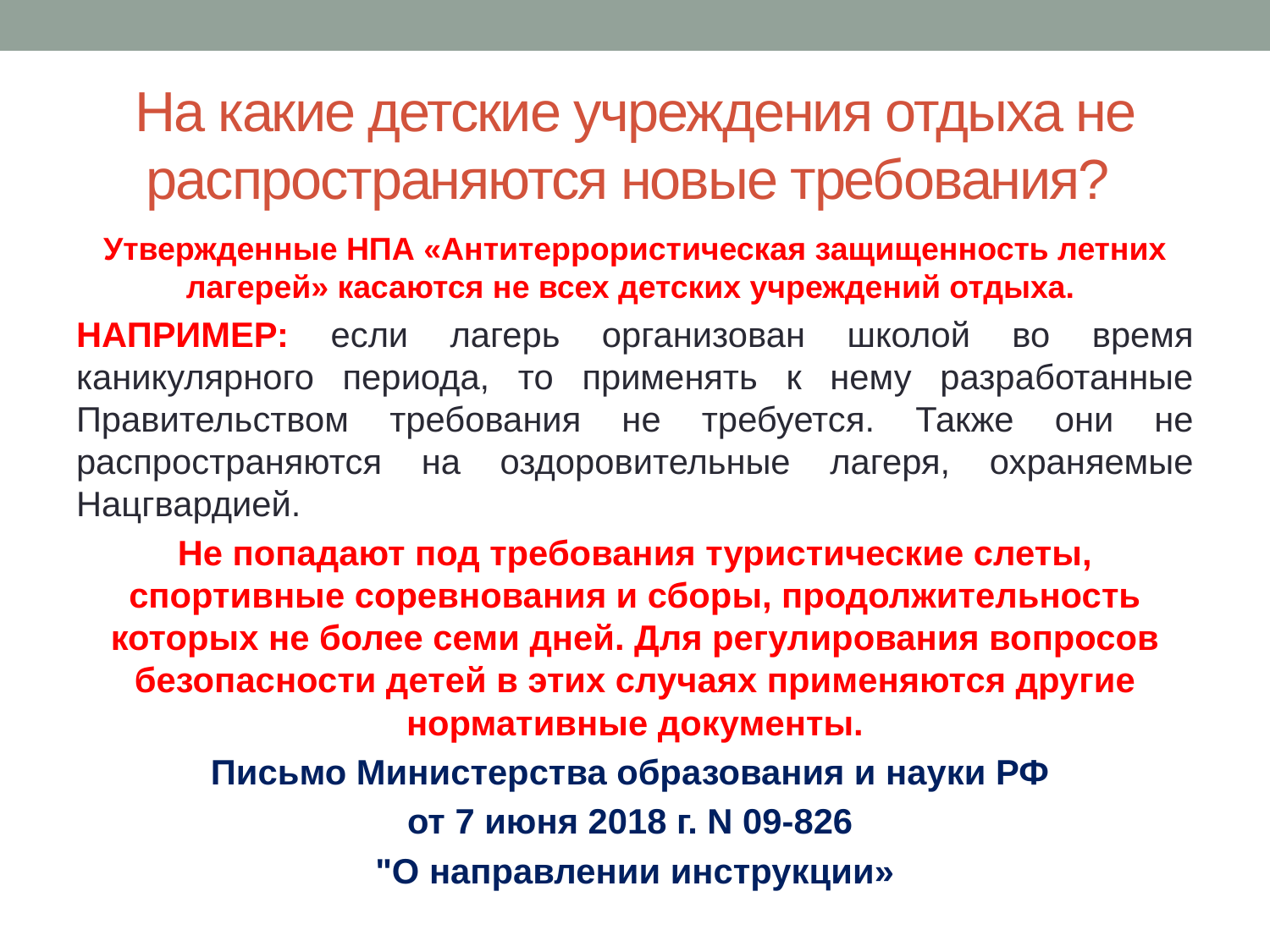

# На какие детские учреждения отдыха не распространяются новые требования?
Утвержденные НПА «Антитеррористическая защищенность летних лагерей» касаются не всех детских учреждений отдыха.
НАПРИМЕР: если лагерь организован школой во время каникулярного периода, то применять к нему разработанные Правительством требования не требуется. Также они не распространяются на оздоровительные лагеря, охраняемые Нацгвардией.
Не попадают под требования туристические слеты, спортивные соревнования и сборы, продолжительность которых не более семи дней. Для регулирования вопросов безопасности детей в этих случаях применяются другие нормативные документы.
Письмо Министерства образования и науки РФ
от 7 июня 2018 г. N 09-826
"О направлении инструкции»